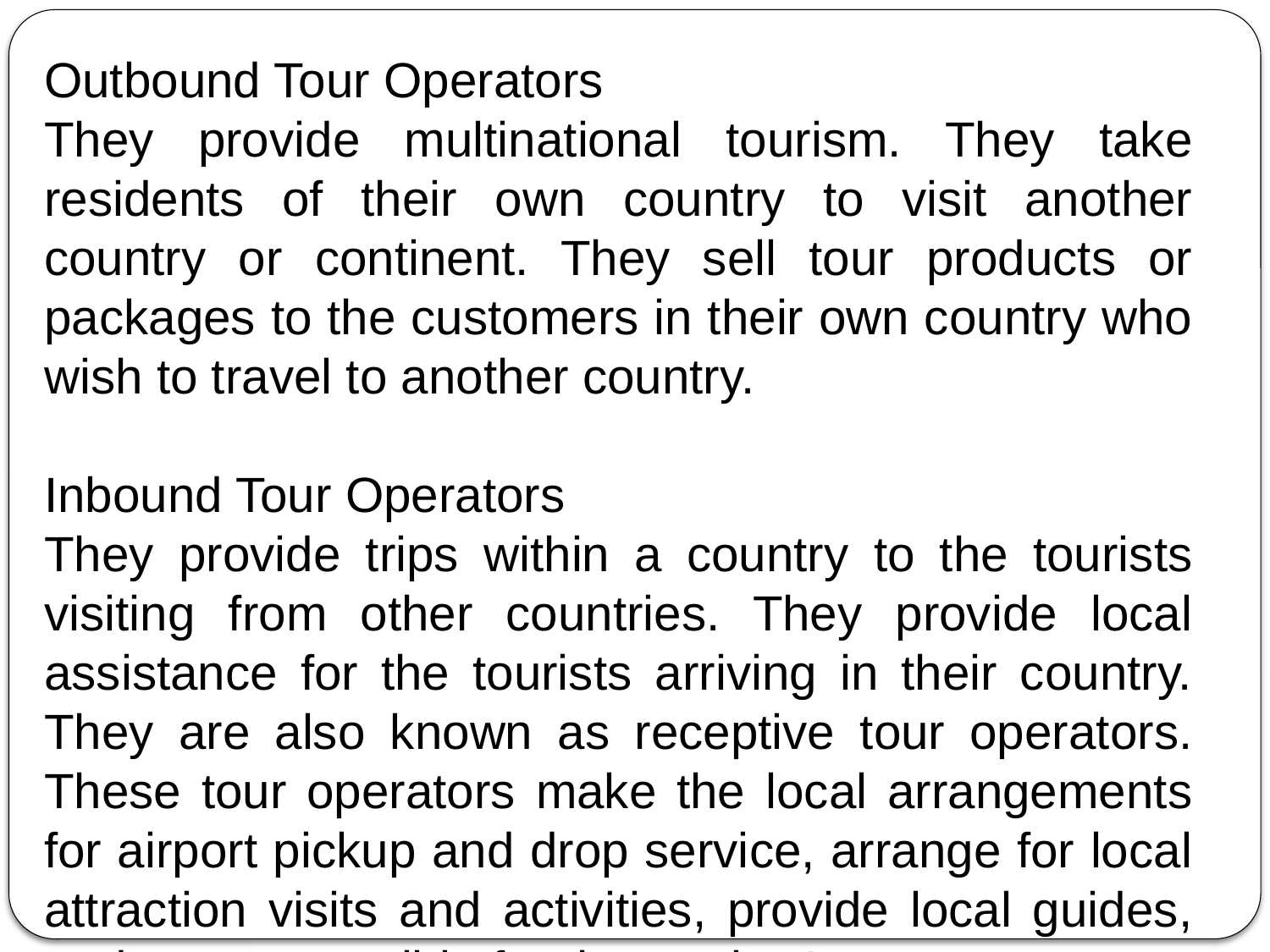

Outbound Tour Operators
They provide multinational tourism. They take residents of their own country to visit another country or continent. They sell tour products or packages to the customers in their own country who wish to travel to another country.

Inbound Tour Operators
They provide trips within a country to the tourists visiting from other countries. They provide local assistance for the tourists arriving in their country. They are also known as receptive tour operators. These tour operators make the local arrangements for airport pickup and drop service, arrange for local attraction visits and activities, provide local guides, and are responsible for the tourists’ stay.
Domestic Tour Operators